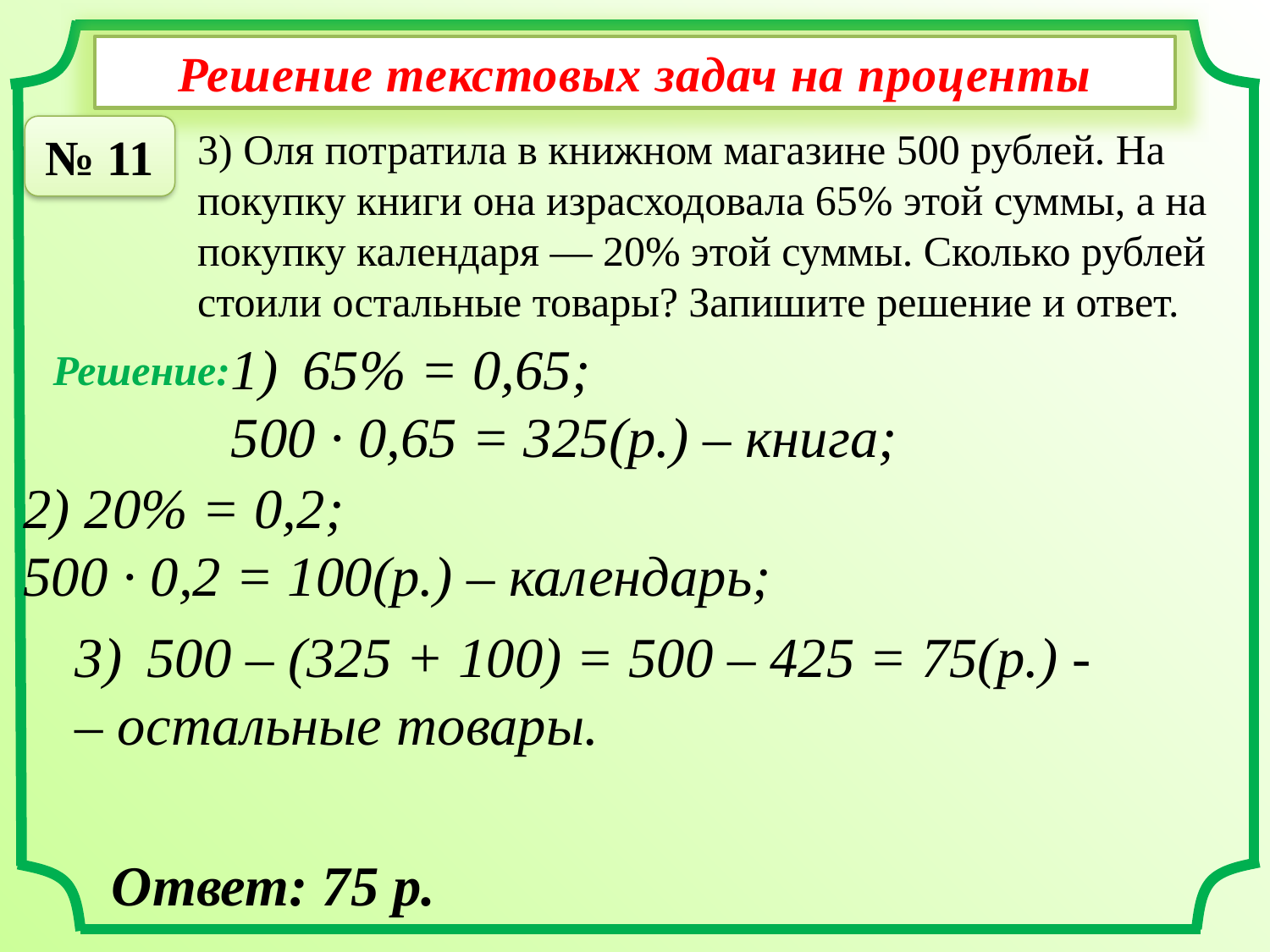

Решение текстовых задач на проценты
№ 11
3) Оля потратила в книжном магазине 500 рублей. На покупку книги она израсходовала 65% этой суммы, а на покупку календаря — 20% этой суммы. Сколько рублей стоили остальные товары? Запишите решение и ответ.
65% = 0,65;
500 ∙ 0,65 = 325(р.) – книга;
Решение:
2) 20% = 0,2;
500 ∙ 0,2 = 100(р.) – календарь;
500 – (325 + 100) = 500 – 425 = 75(р.) -
– остальные товары.
Ответ: 75 р.